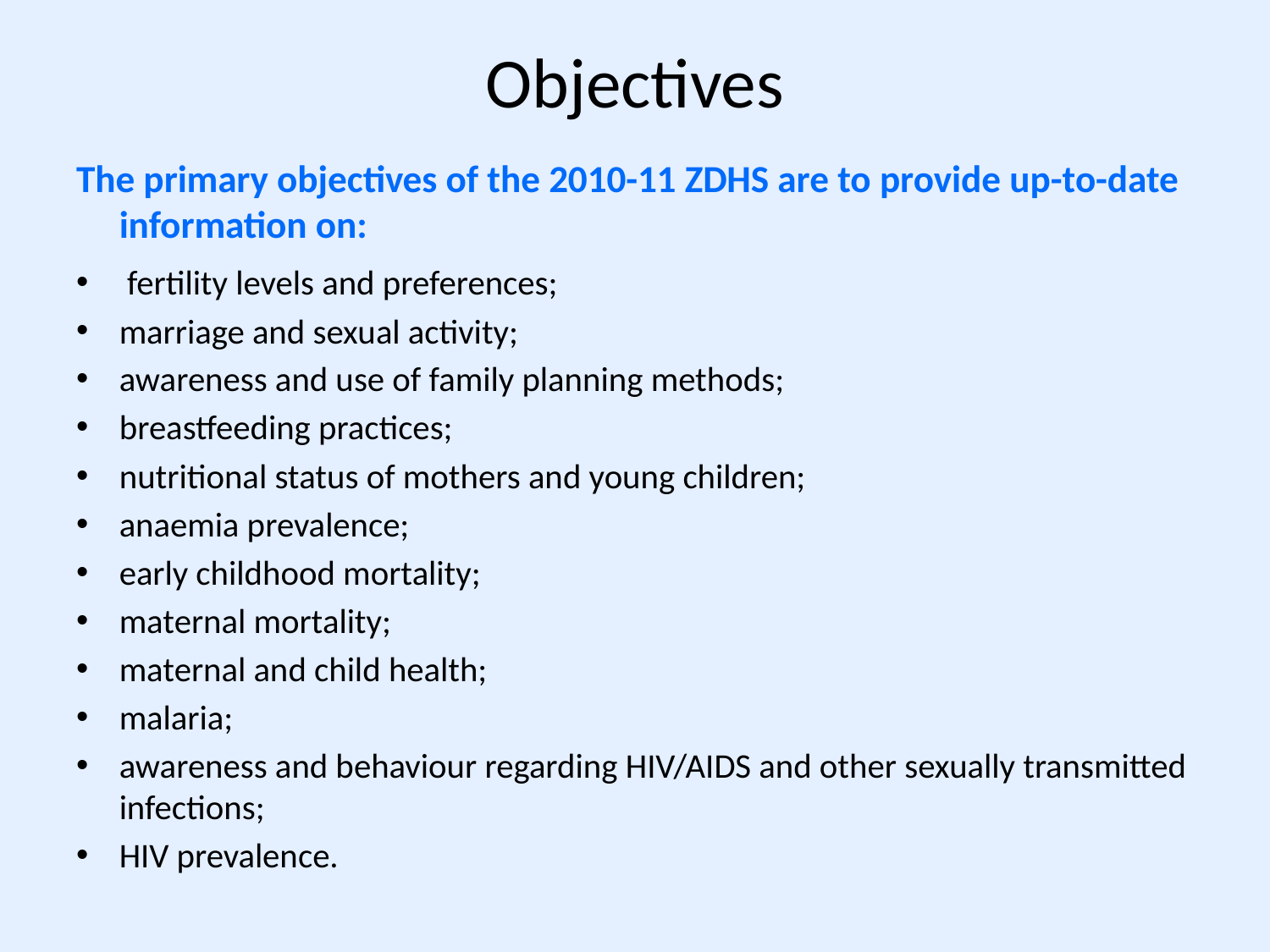

# Objectives
The primary objectives of the 2010-11 ZDHS are to provide up-to-date information on:
 fertility levels and preferences;
marriage and sexual activity;
awareness and use of family planning methods;
breastfeeding practices;
nutritional status of mothers and young children;
anaemia prevalence;
early childhood mortality;
maternal mortality;
maternal and child health;
malaria;
awareness and behaviour regarding HIV/AIDS and other sexually transmitted infections;
HIV prevalence.